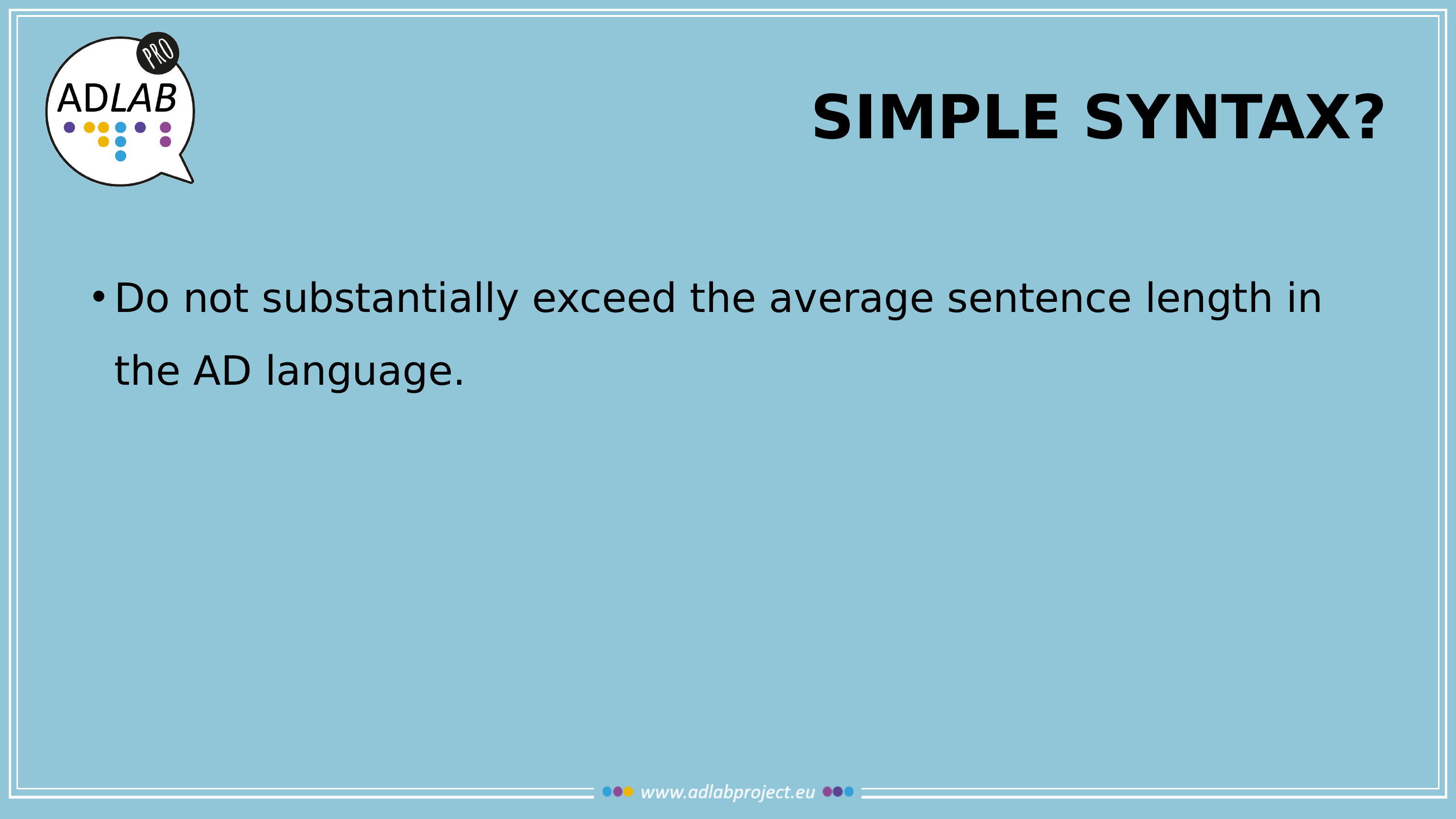

# Simple syntax?
Do not substantially exceed the average sentence length in the AD language.